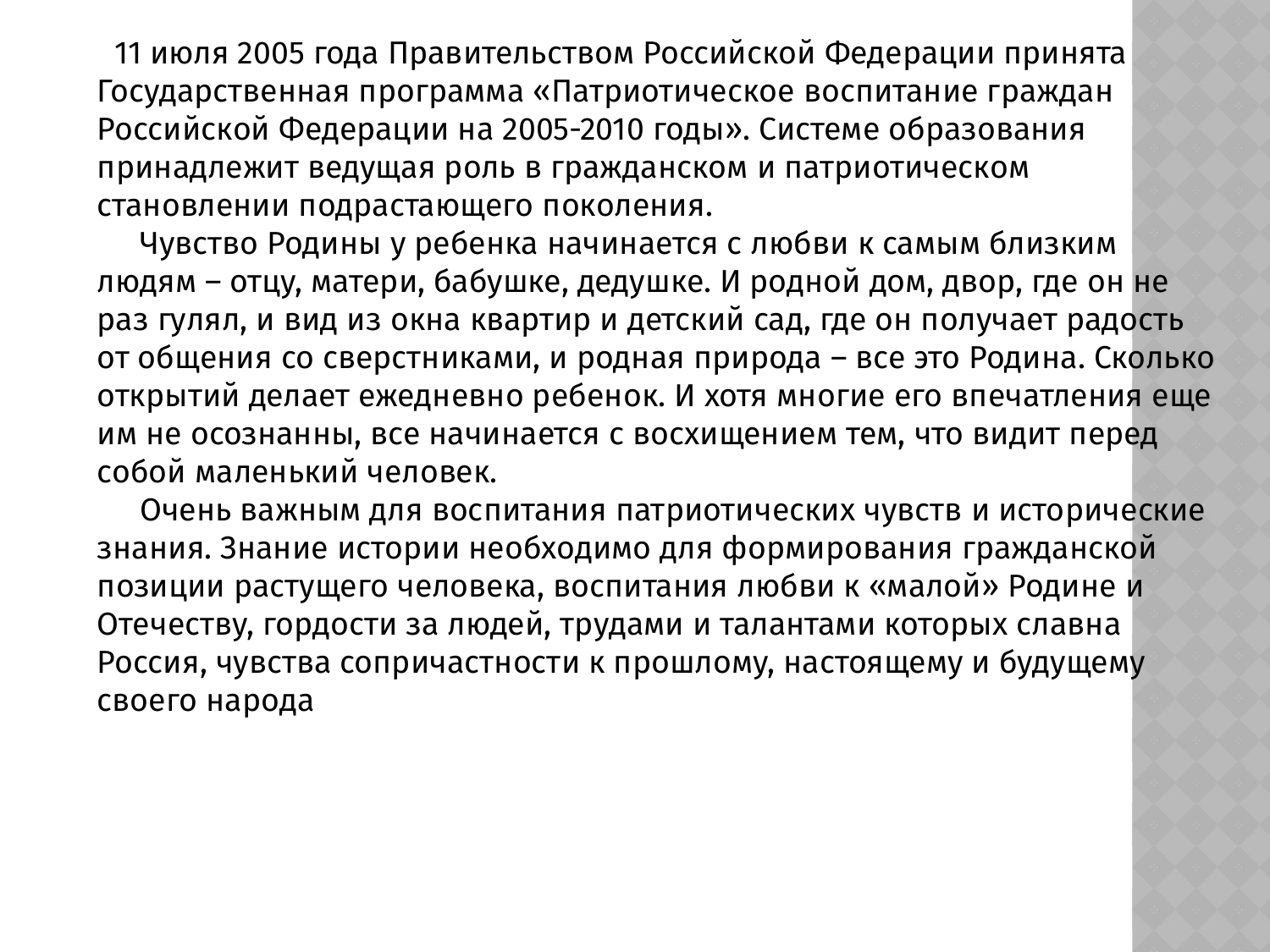

11 июля 2005 года Правительством Российской Федерации принята Государственная программа «Патриотическое воспитание граждан Российской Федерации на 2005-2010 годы». Системе образования принадлежит ведущая роль в гражданском и патриотическом становлении подрастающего поколения.
     Чувство Родины у ребенка начинается с любви к самым близким людям – отцу, матери, бабушке, дедушке. И родной дом, двор, где он не раз гулял, и вид из окна квартир и детский сад, где он получает радость от общения со сверстниками, и родная природа – все это Родина. Сколько открытий делает ежедневно ребенок. И хотя многие его впечатления еще им не осознанны, все начинается с восхищением тем, что видит перед собой маленький человек.
     Очень важным для воспитания патриотических чувств и исторические знания. Знание истории необходимо для формирования гражданской позиции растущего человека, воспитания любви к «малой» Родине и Отечеству, гордости за людей, трудами и талантами которых славна Россия, чувства сопричастности к прошлому, настоящему и будущему своего народа